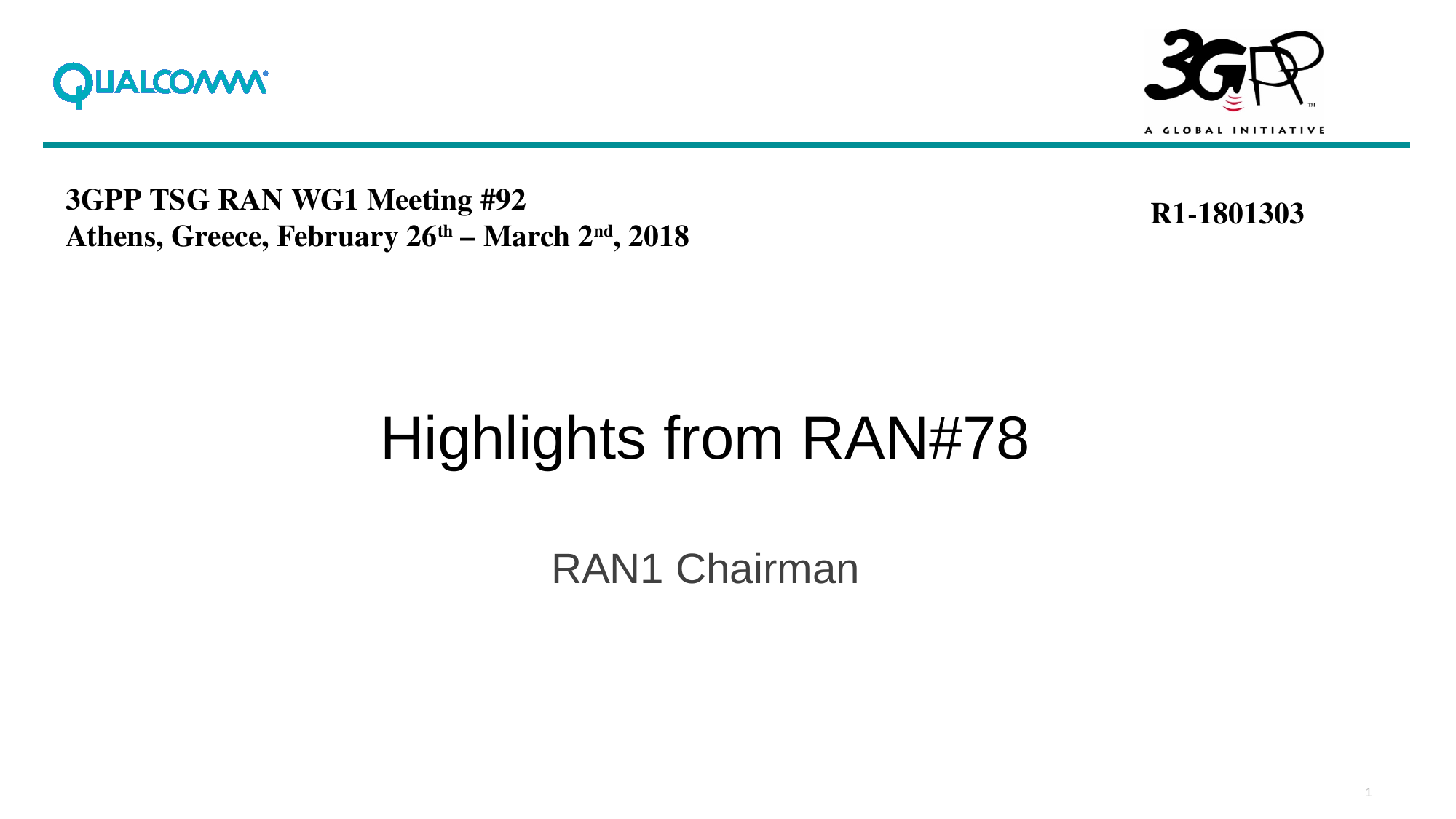

3GPP TSG RAN WG1 Meeting #92
Athens, Greece, February 26th – March 2nd, 2018
R1-1801303
Highlights from RAN#78

RAN1 Chairman